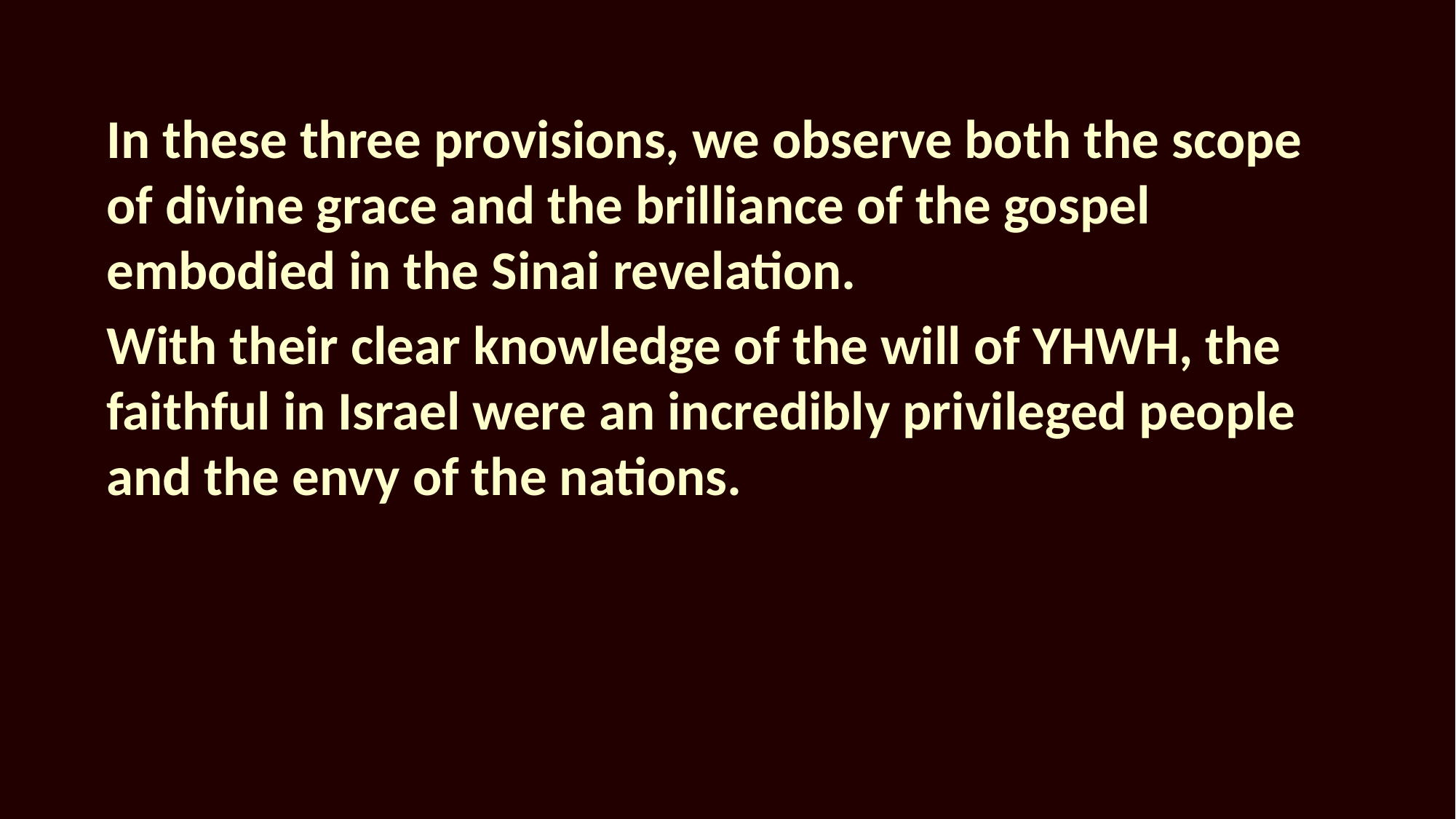

In these three provisions, we observe both the scope of divine grace and the brilliance of the gospel embodied in the Sinai revelation.
With their clear knowledge of the will of YHWH, the faithful in Israel were an incredibly privileged people and the envy of the nations.